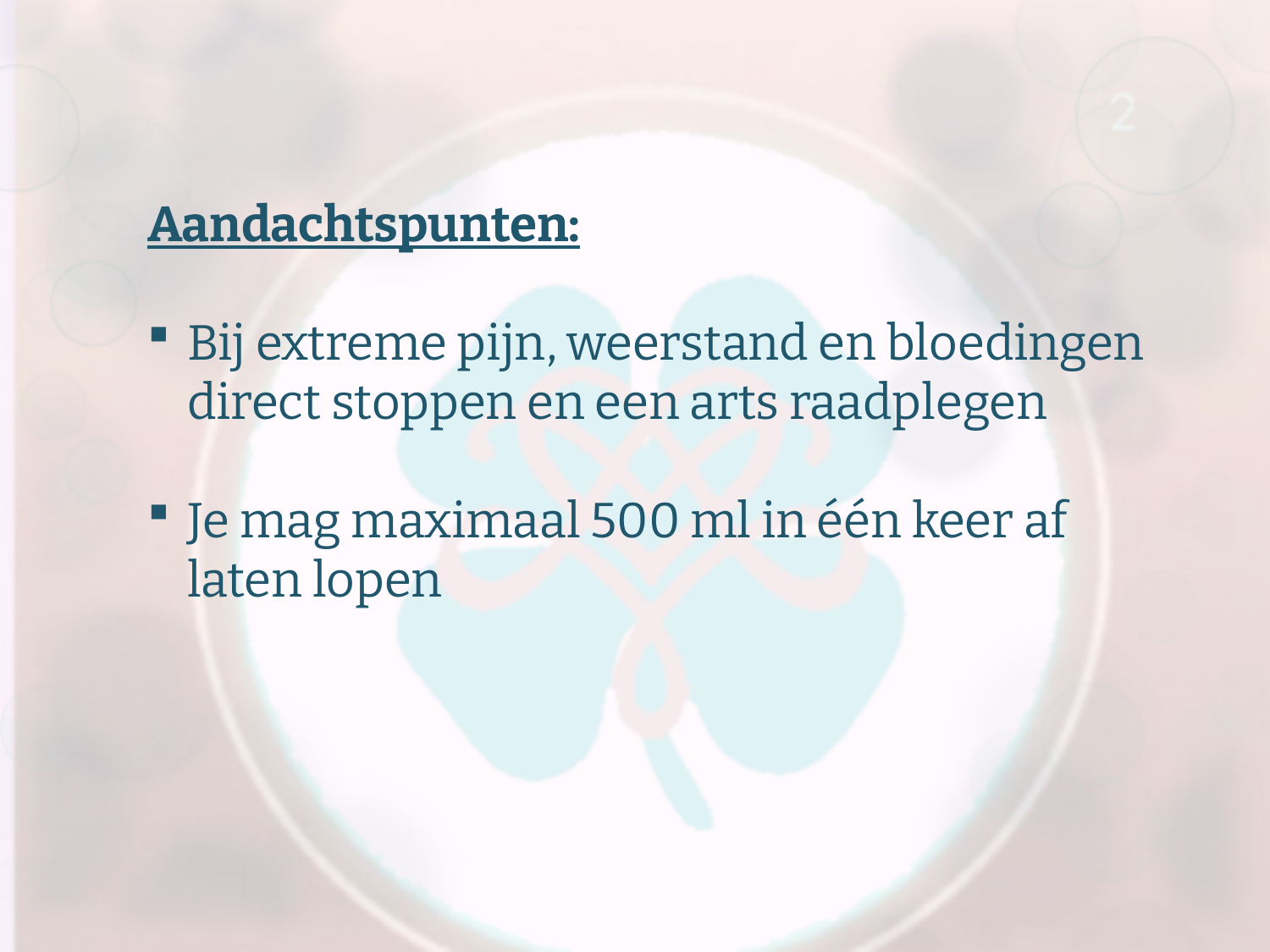

Aandachtspunten:

Bij extreme pijn, weerstand en bloedingen direct stoppen en een arts raadplegen

Je mag maximaal 500 ml in één keer af laten lopen